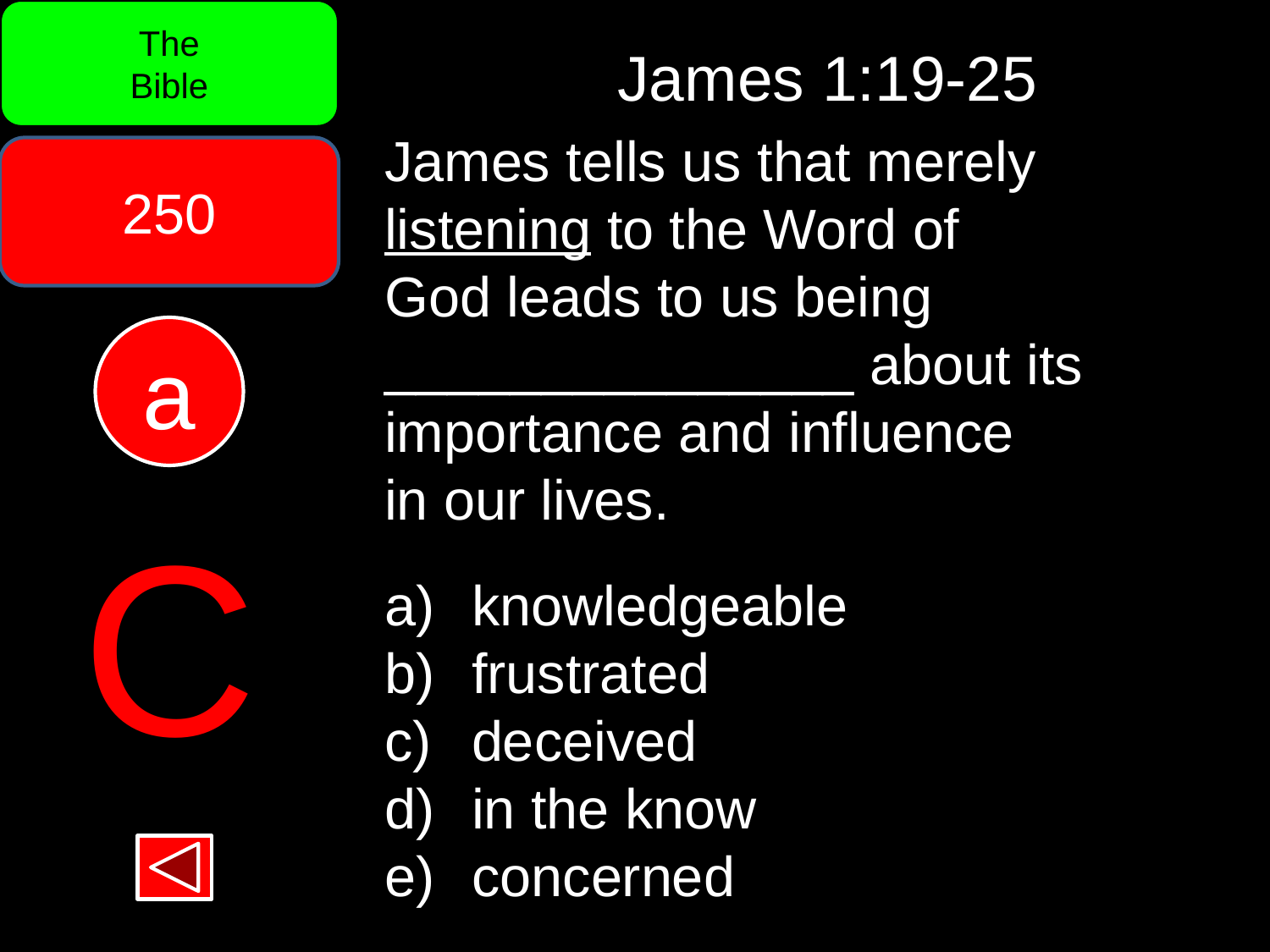

The
Bible
James 1:19-25
James tells us that merely
listening to the Word of
God leads to us being
_______________ about its
importance and influence
in our lives.

 knowledgeable
 frustrated
 deceived
 in the know
 concerned
250
a
C